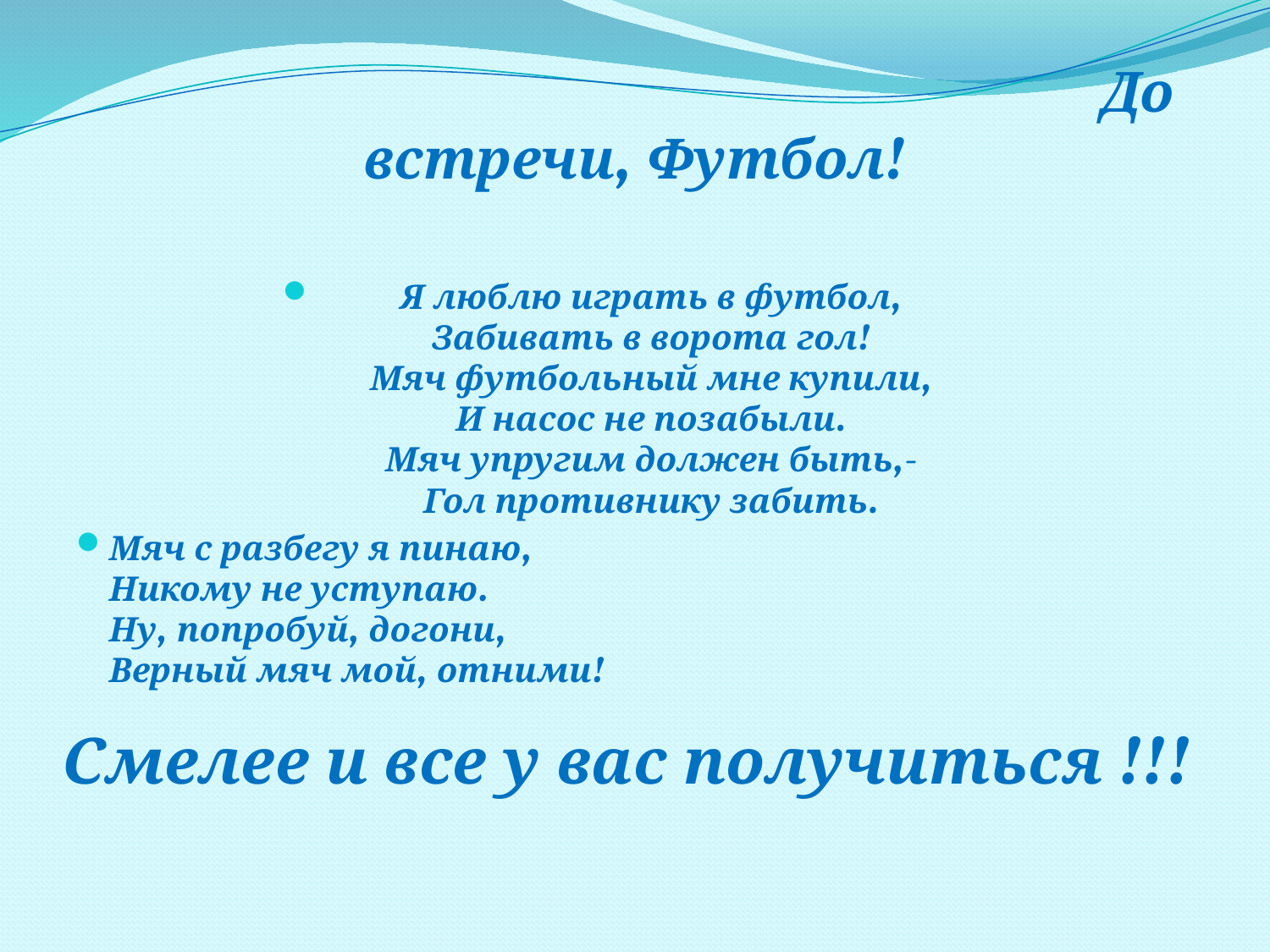

# До встречи, Футбол!
Я люблю играть в футбол,
Забивать в ворота гол!
Мяч футбольный мне купили,
И насос не позабыли.
Мяч упругим должен быть,-
Гол противнику забить.
Мяч с разбегу я пинаю,
Никому не уступаю.
Ну, попробуй, догони,
Верный мяч мой, отними!

Смелее и все у вас получиться !!!